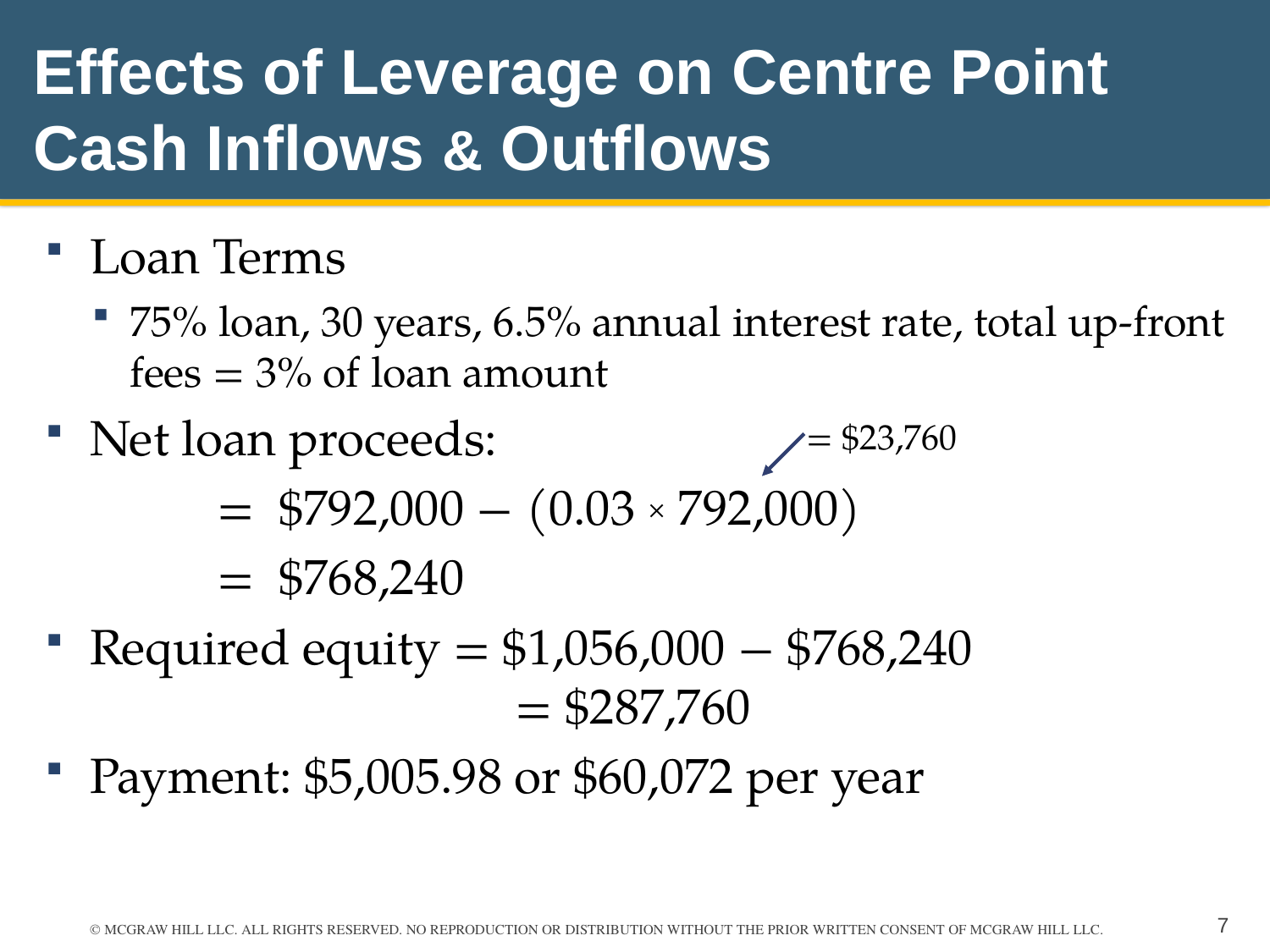

# Effects of Leverage on Centre Point Cash Inflows & Outflows
Loan Terms
75% loan, 30 years, 6.5% annual interest rate, total up-front fees = 3% of loan amount
Net loan proceeds:
	 	=  $792,000 − (0.03 × 792,000)
	 	=  $768,240
Required equity = $1,056,000 − $768,240           			              = $287,760
Payment: $5,005.98 or $60,072 per year
= $23,760
© MCGRAW HILL LLC. ALL RIGHTS RESERVED. NO REPRODUCTION OR DISTRIBUTION WITHOUT THE PRIOR WRITTEN CONSENT OF MCGRAW HILL LLC.
7